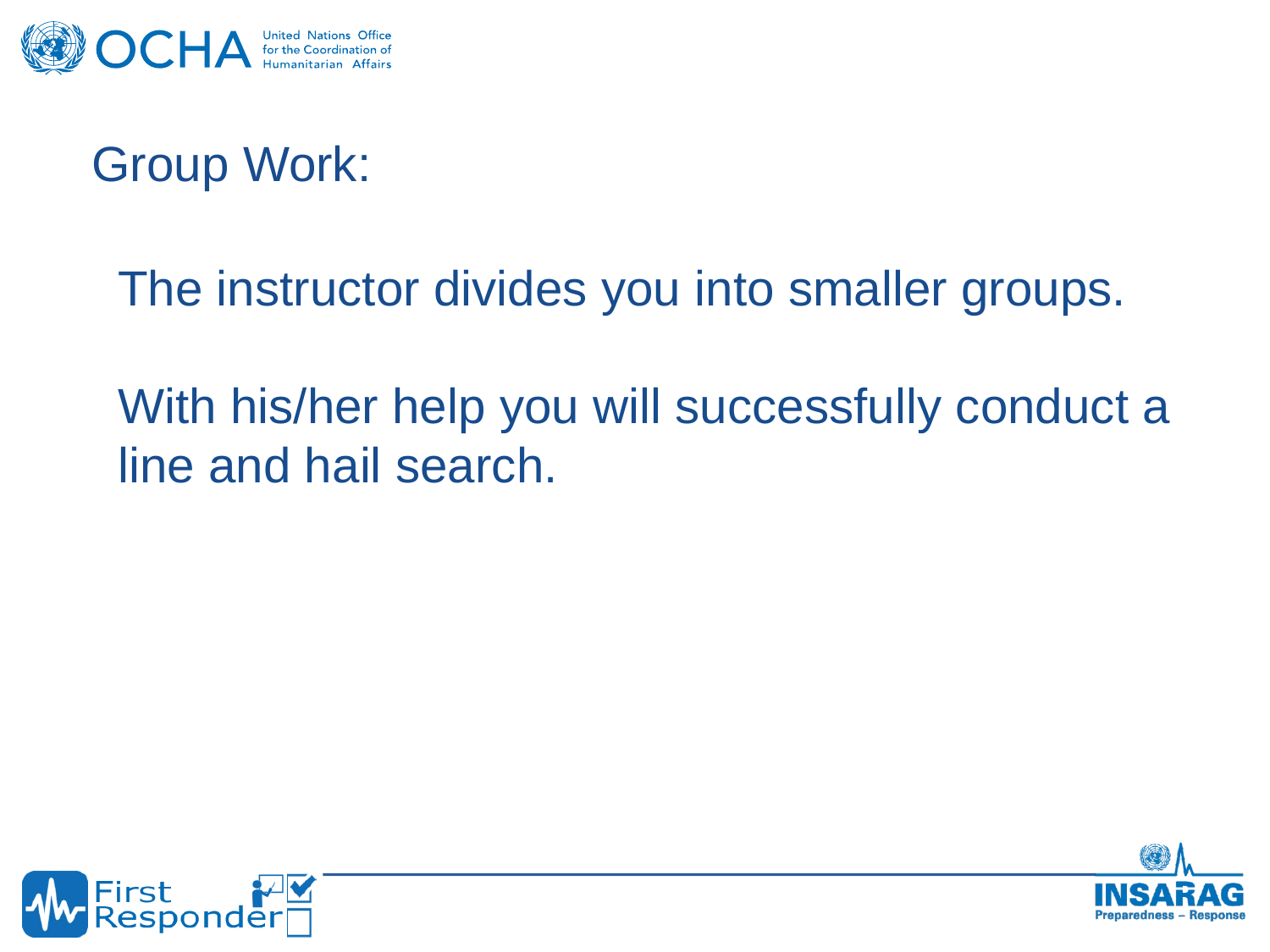

Group Work:
The instructor divides you into smaller groups.

With his/her help you will successfully conduct a line and hail search.